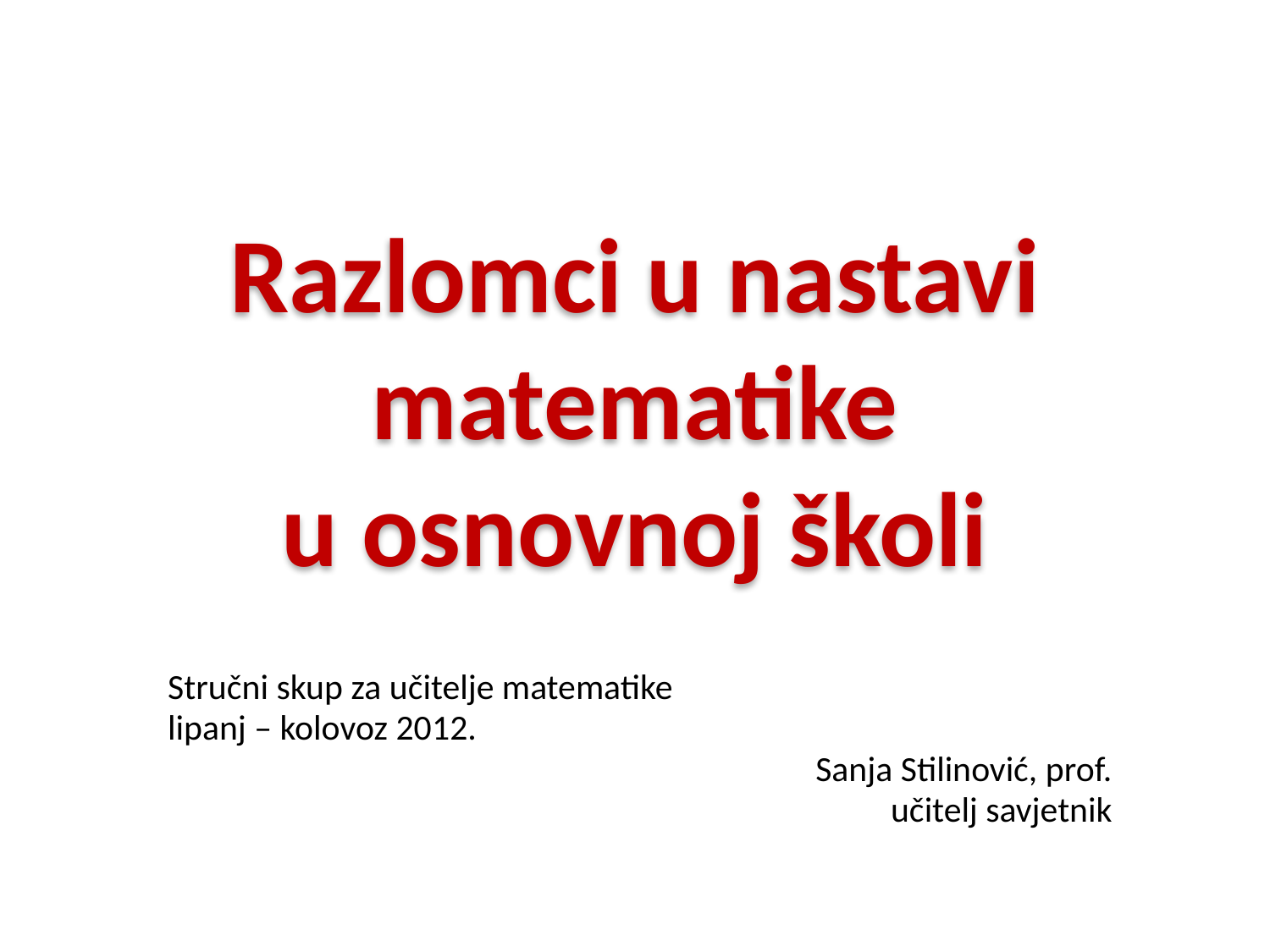

# Razlomci u nastavi matematike u osnovnoj školi
Stručni skup za učitelje matematike
lipanj – kolovoz 2012.
Sanja Stilinović, prof.
 učitelj savjetnik